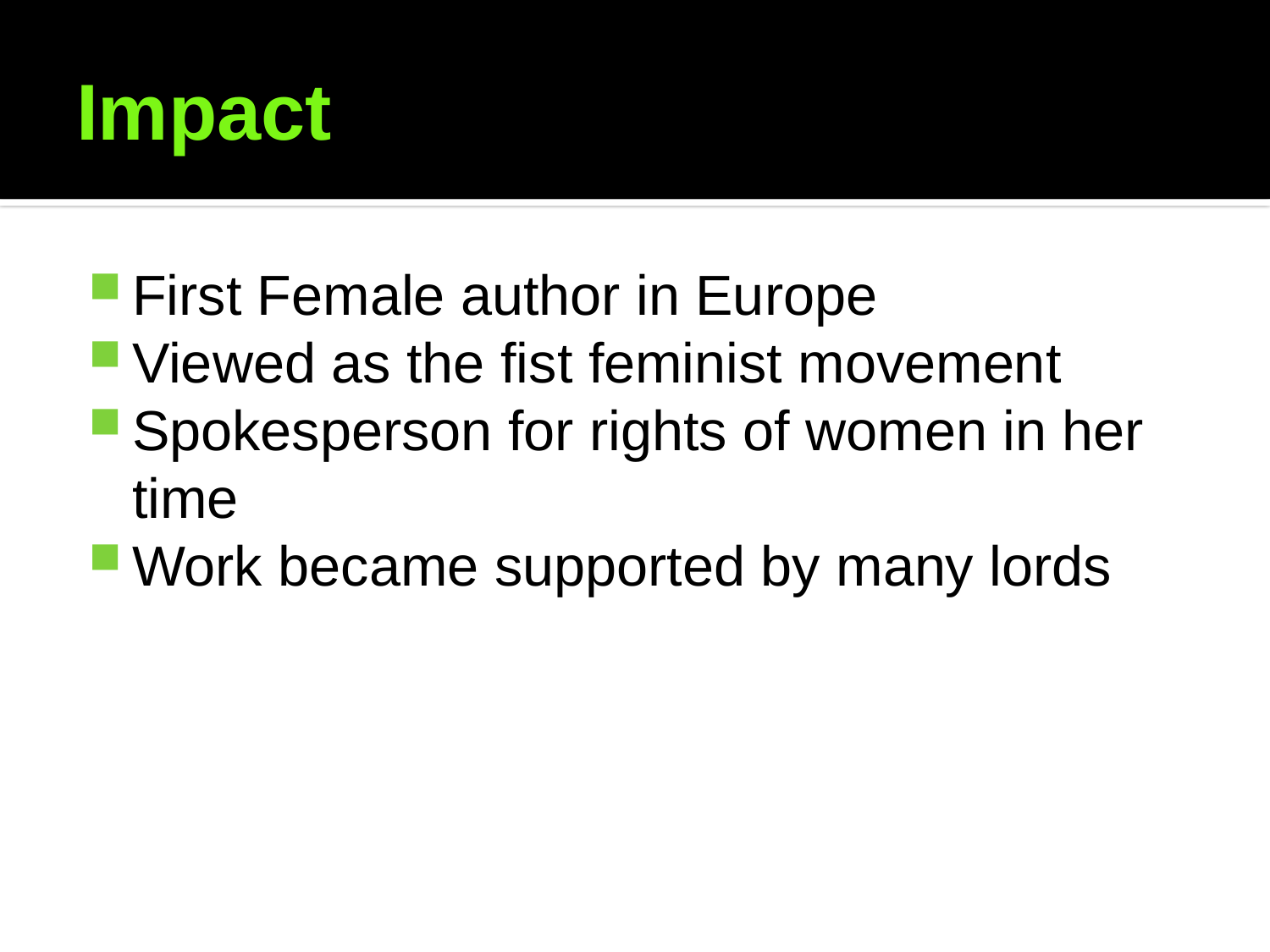

# Impact
First Female author in Europe
Viewed as the fist feminist movement
Spokesperson for rights of women in her time
Work became supported by many lords